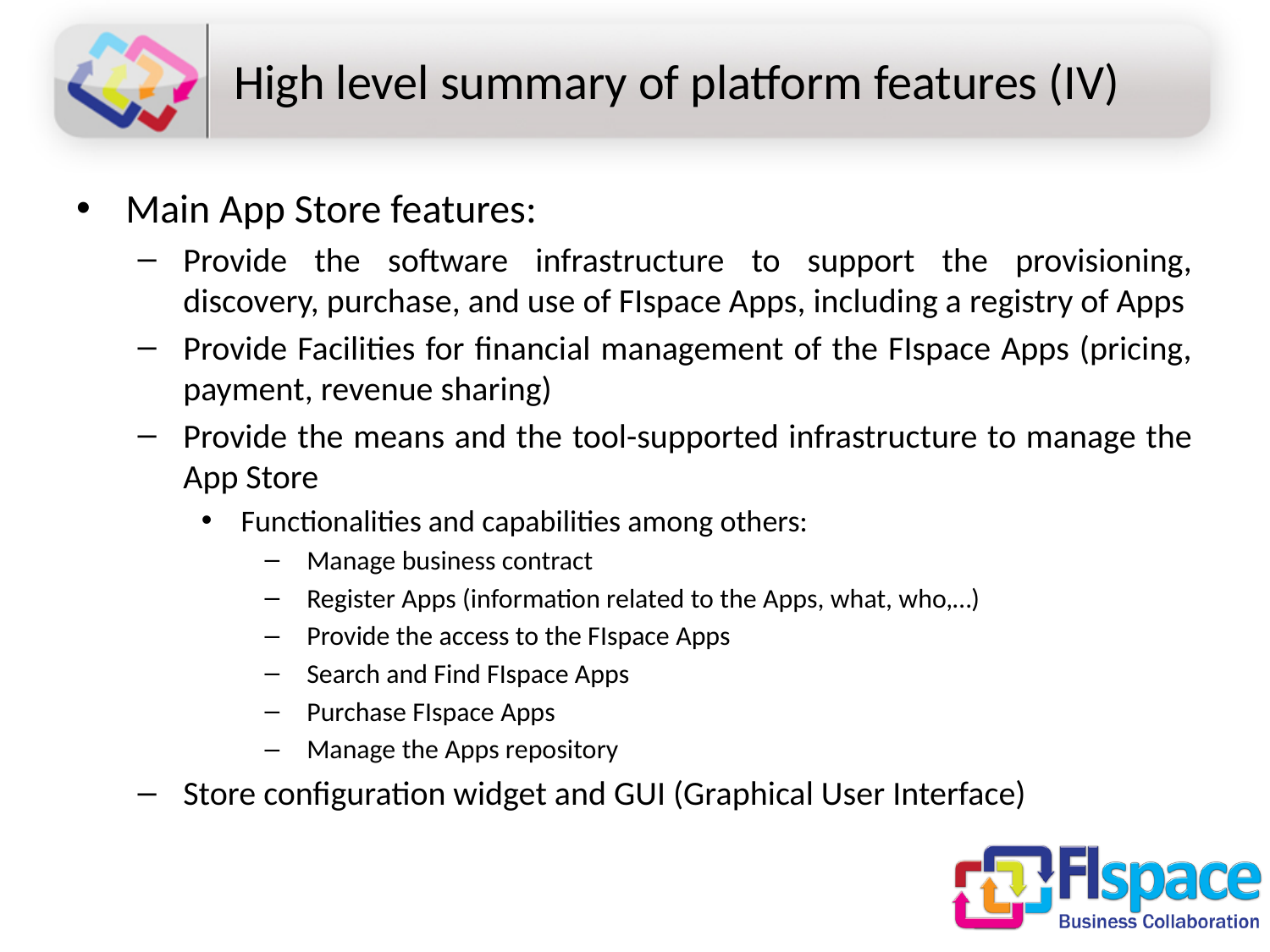

# High level summary of platform features (IV)
Main App Store features:
Provide the software infrastructure to support the provisioning, discovery, purchase, and use of FIspace Apps, including a registry of Apps
Provide Facilities for financial management of the FIspace Apps (pricing, payment, revenue sharing)
Provide the means and the tool-supported infrastructure to manage the App Store
Functionalities and capabilities among others:
Manage business contract
Register Apps (information related to the Apps, what, who,…)
Provide the access to the FIspace Apps
Search and Find FIspace Apps
Purchase FIspace Apps
Manage the Apps repository
Store configuration widget and GUI (Graphical User Interface)